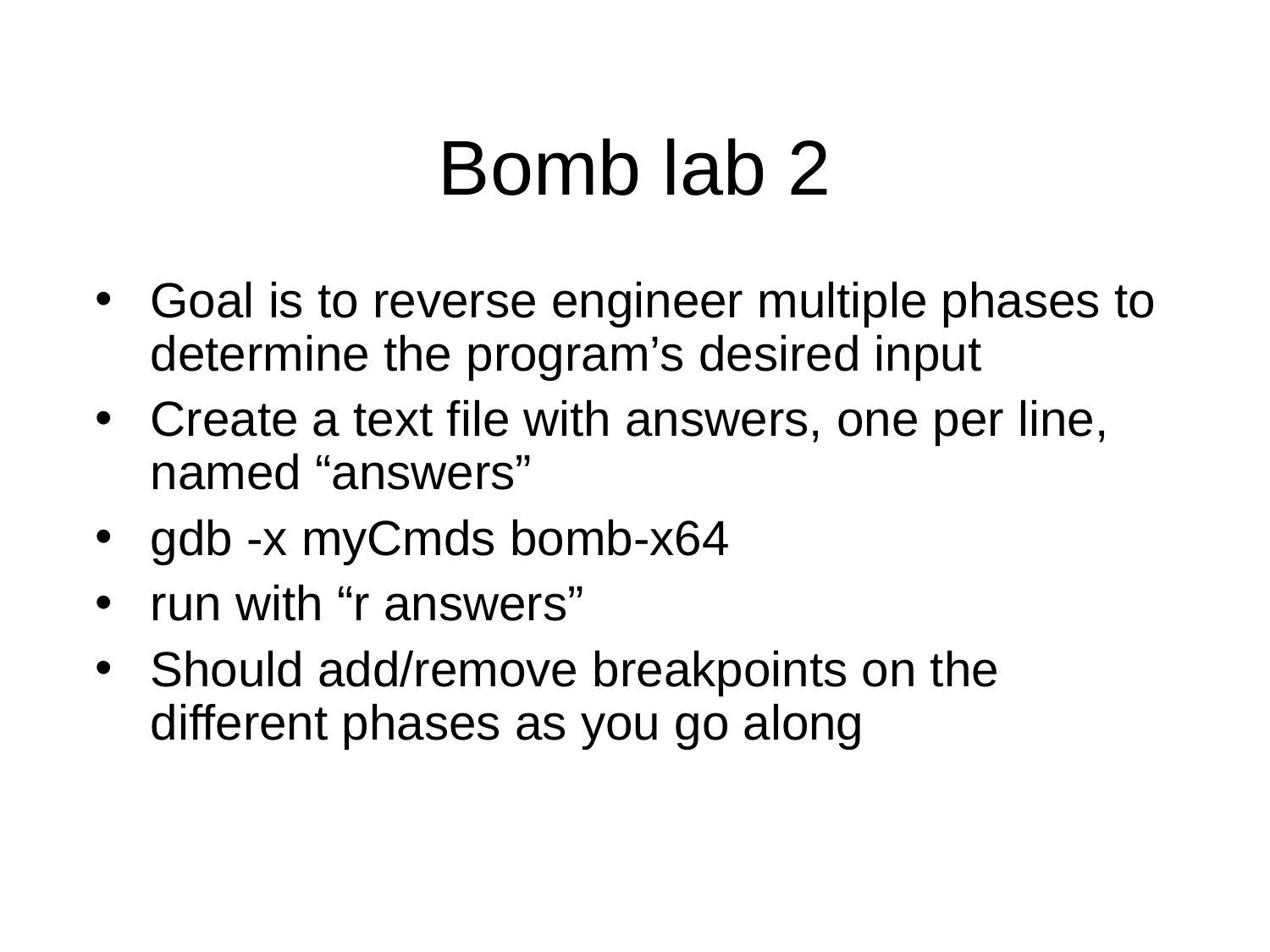

Bomb lab 2
Goal is to reverse engineer multiple phases to determine the program’s desired input
Create a text file with answers, one per line, named “answers”
gdb -x myCmds bomb-x64
run with “r answers”
Should add/remove breakpoints on the different phases as you go along